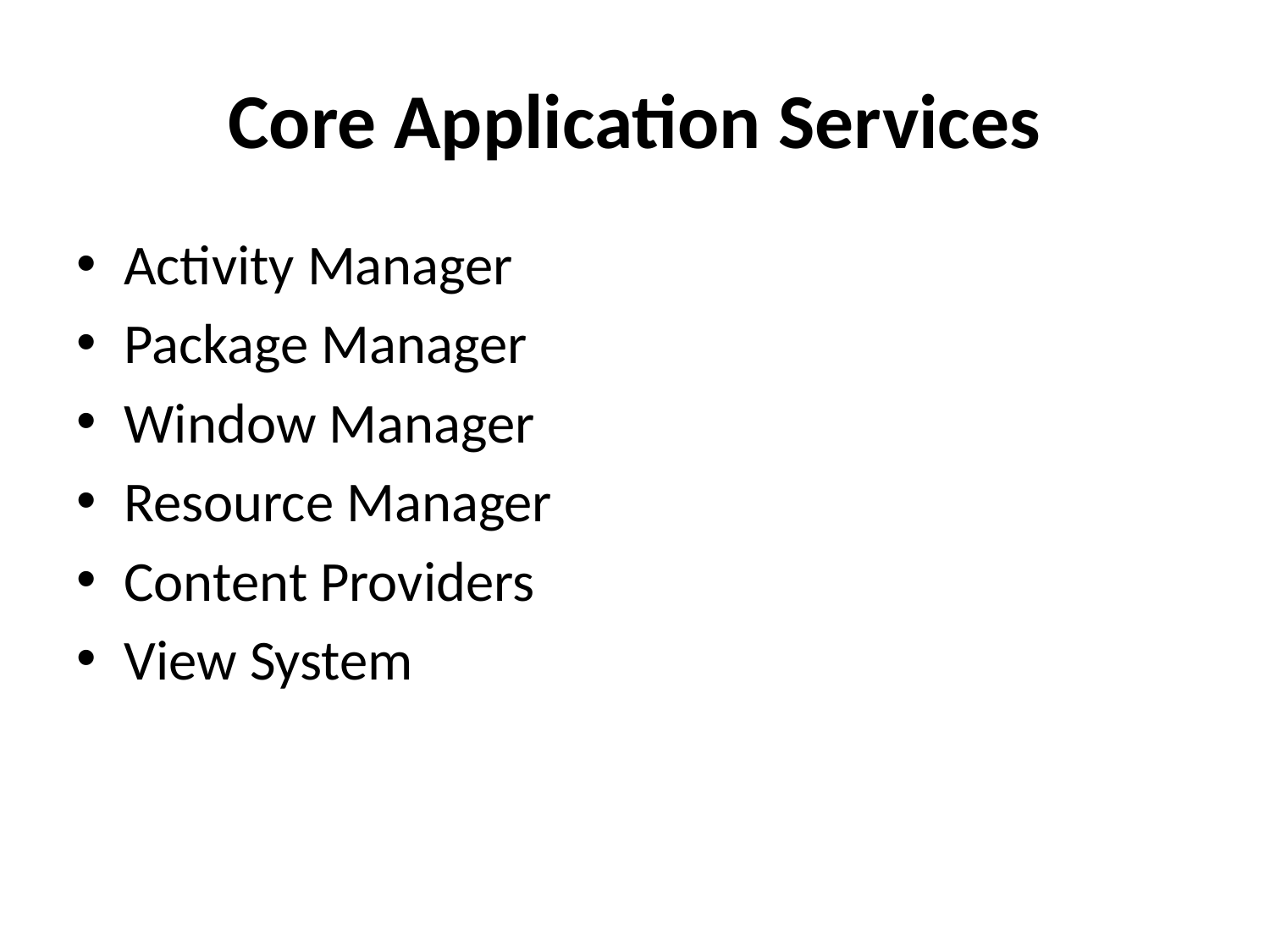

# Core Application Services
Activity Manager
Package Manager
Window Manager
Resource Manager
Content Providers
View System